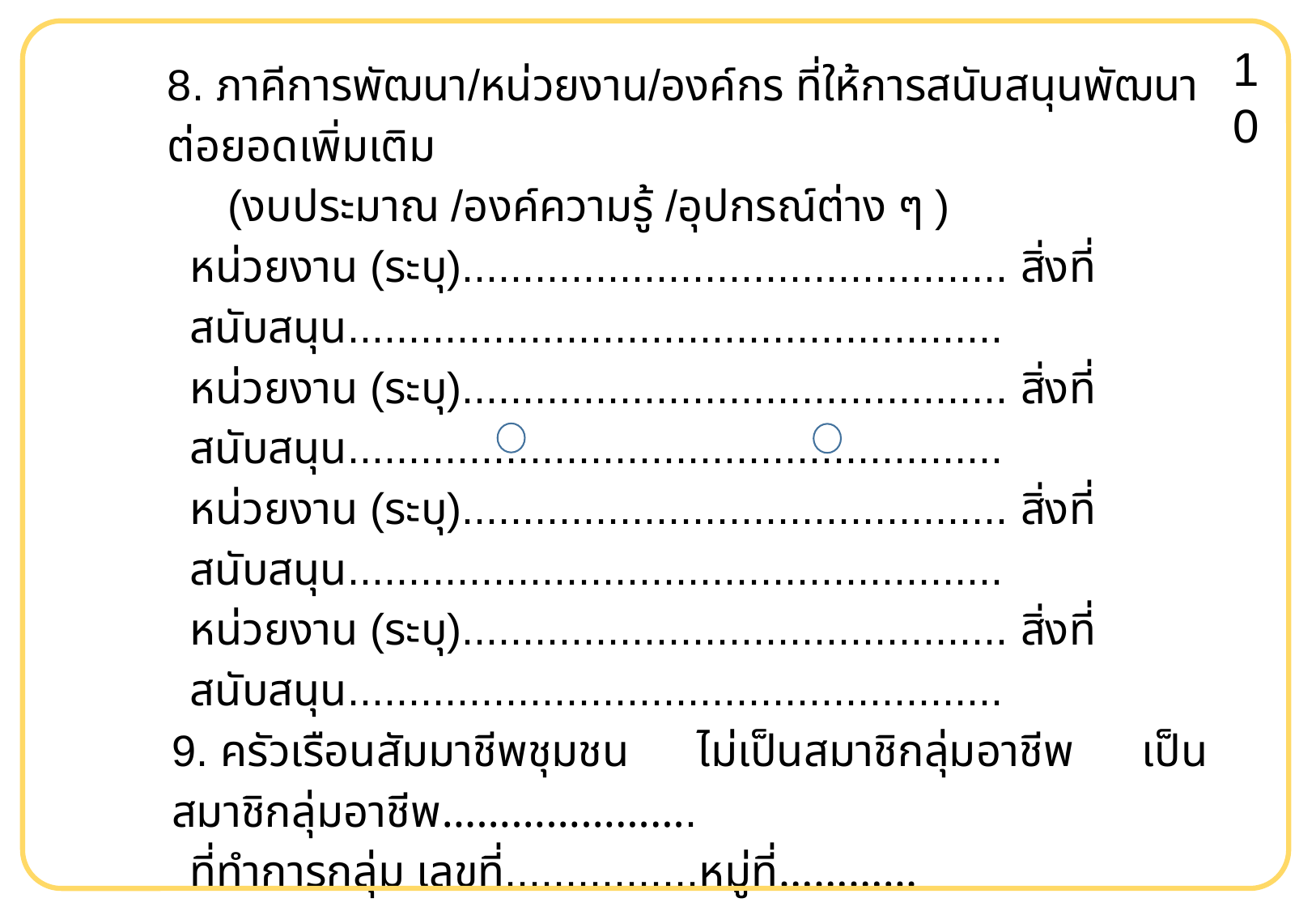

10
8. ภาคีการพัฒนา/หน่วยงาน/องค์กร ที่ให้การสนับสนุนพัฒนาต่อยอดเพิ่มเติม
     (งบประมาณ /องค์ความรู้ /อุปกรณ์ต่าง ๆ )
หน่วยงาน (ระบุ)............................................. สิ่งที่สนับสนุน......................................................
หน่วยงาน (ระบุ)............................................. สิ่งที่สนับสนุน......................................................
หน่วยงาน (ระบุ)............................................. สิ่งที่สนับสนุน......................................................
หน่วยงาน (ระบุ)............................................. สิ่งที่สนับสนุน......................................................
9. ครัวเรือนสัมมาชีพชุมชน      ไม่เป็นสมาชิกลุ่มอาชีพ      เป็นสมาชิกลุ่มอาชีพ………………….
ที่ทำการกลุ่ม เลขที่................หมู่ที่…………ตำบล..............................อำเภอ................................
จังหวัด.............................วัน เดือน ปี ที่จัดตั้ง..........................จำนวนสมาชิก.......................คน
ทุนจัดตั้ง (ถ้ามี).....................................................................................................................บาท
ประธานกลุ่มชื่อ (นาย/นาง/นางสาว)............................นามสกุล..........................อายุ..............ปี
10. สิ่งที่ครัวเรือนต้องการเพิ่มเติม.................................................................................................
   ...................................................................................................................................................
   ...................................................................................................................................................